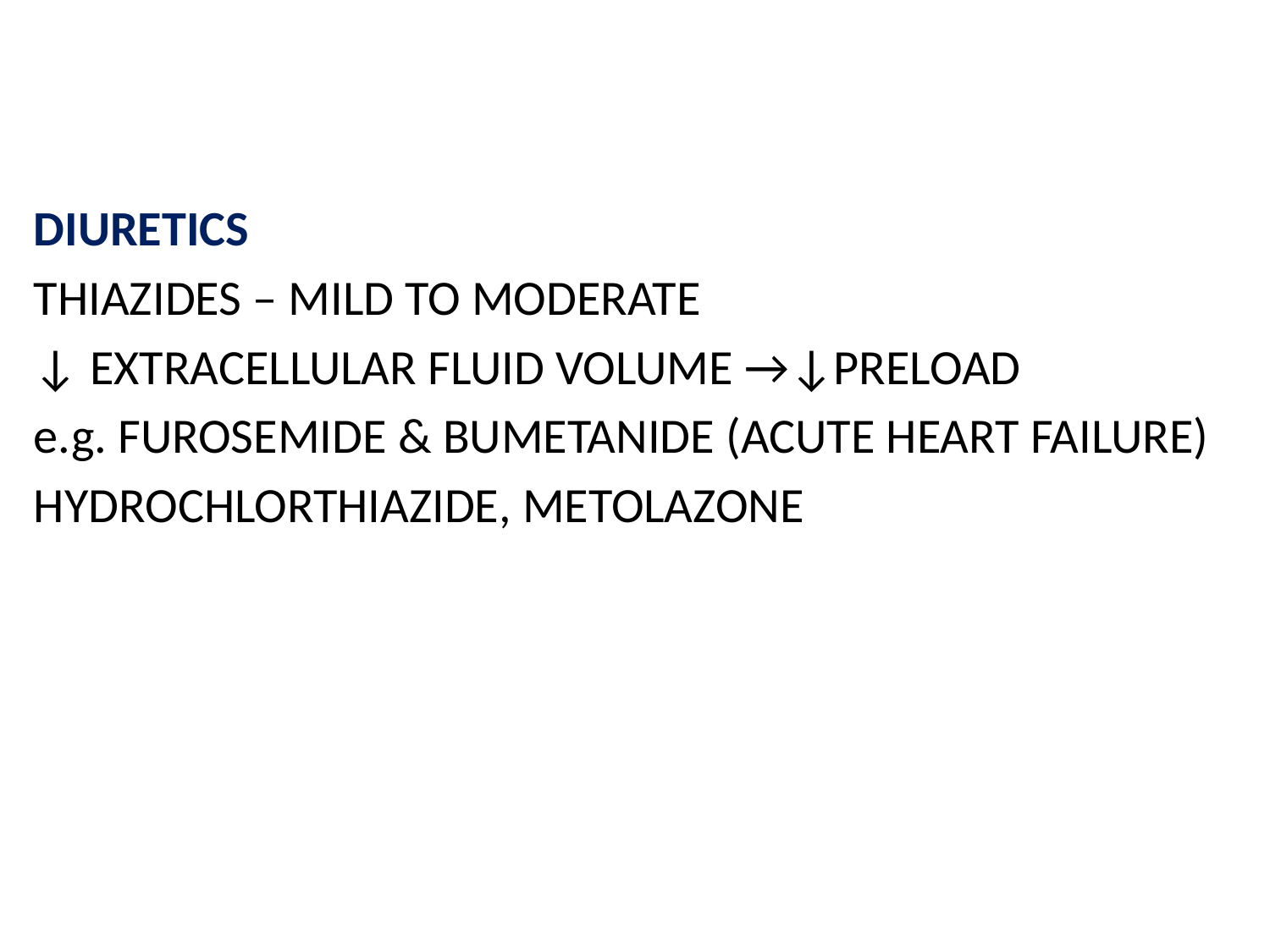

DIURETICS
THIAZIDES – MILD TO MODERATE
↓ EXTRACELLULAR FLUID VOLUME →↓PRELOAD
e.g. FUROSEMIDE & BUMETANIDE (ACUTE HEART FAILURE)
HYDROCHLORTHIAZIDE, METOLAZONE